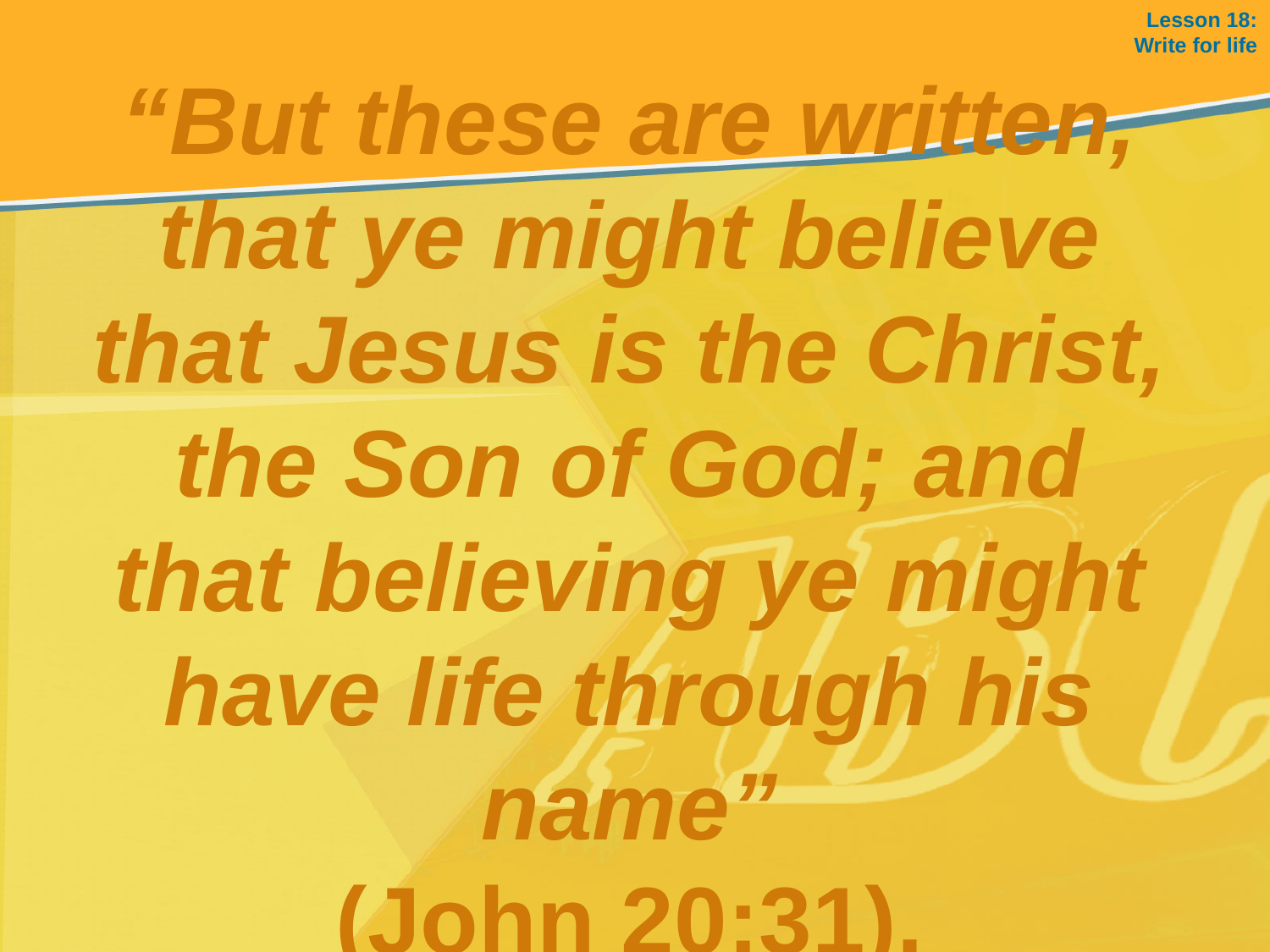

Lesson 18: Write for life
“But these are written, that ye might believe that Jesus is the Christ, the Son of God; and that believing ye might have life through his name”
(John 20:31).